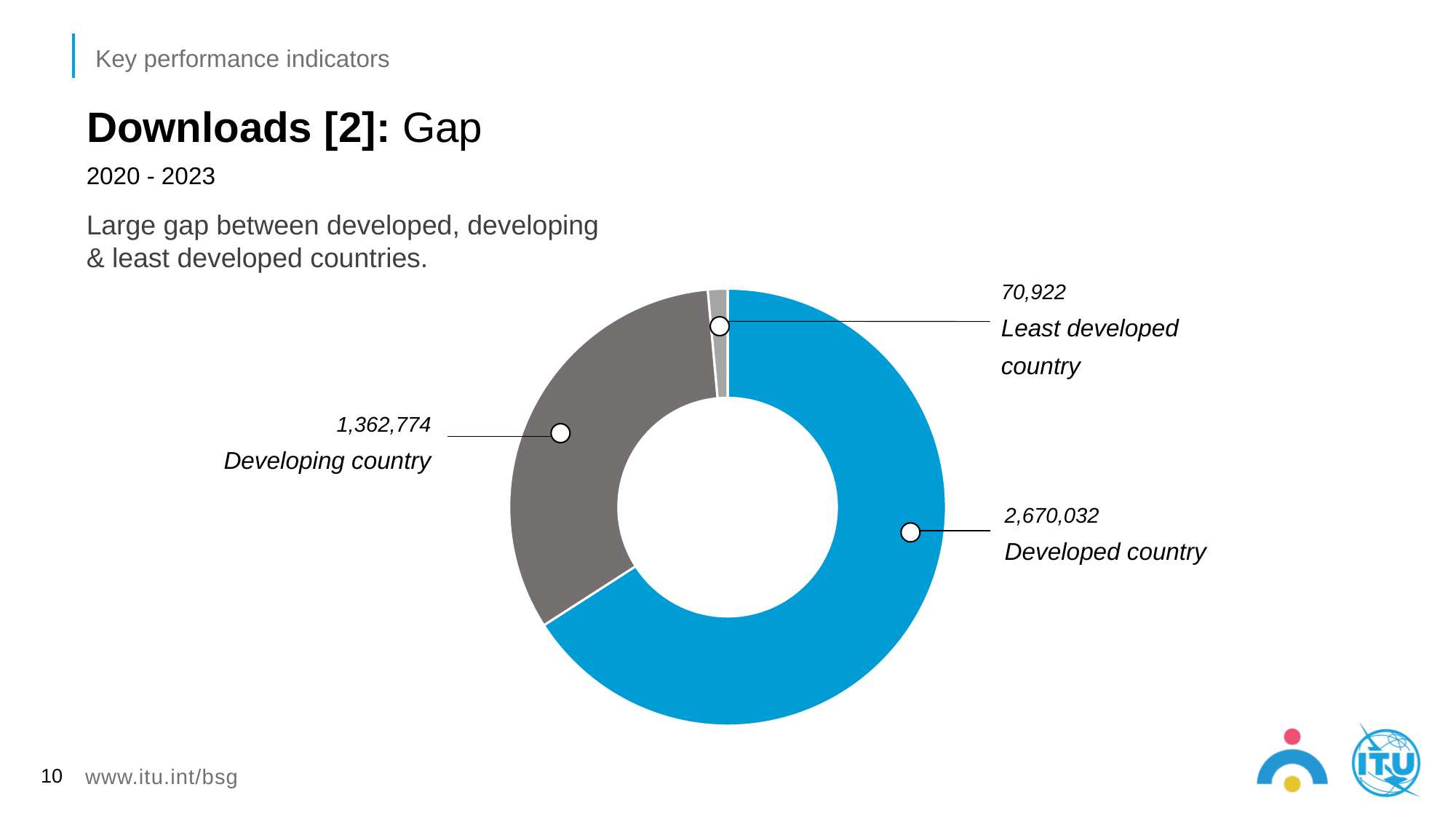

Key performance indicators
# Downloads [2]: Gap
2020 - 2023
Large gap between developed, developing
& least developed countries.
70,922
Least developed country

### Chart

| Category | Downloads |
|---|---|
| Developed country | 1520983.0 |
| Developing country | 753268.0 |
| Least developed country | 33443.0 |
1,362,774
Developing country

2,670,032
Developed country